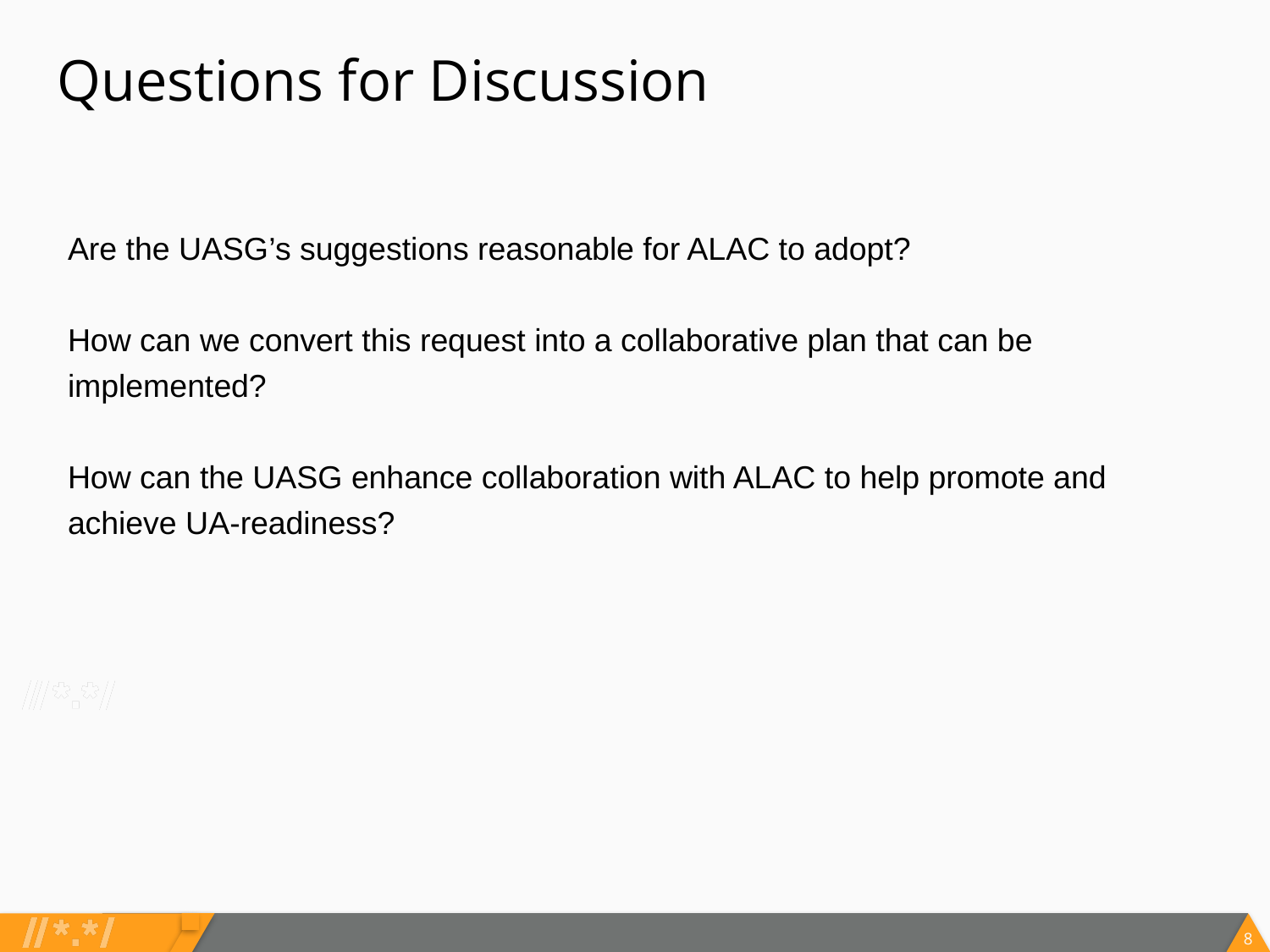

# Questions for Discussion
Are the UASG’s suggestions reasonable for ALAC to adopt?

How can we convert this request into a collaborative plan that can be implemented?

How can the UASG enhance collaboration with ALAC to help promote and achieve UA-readiness?